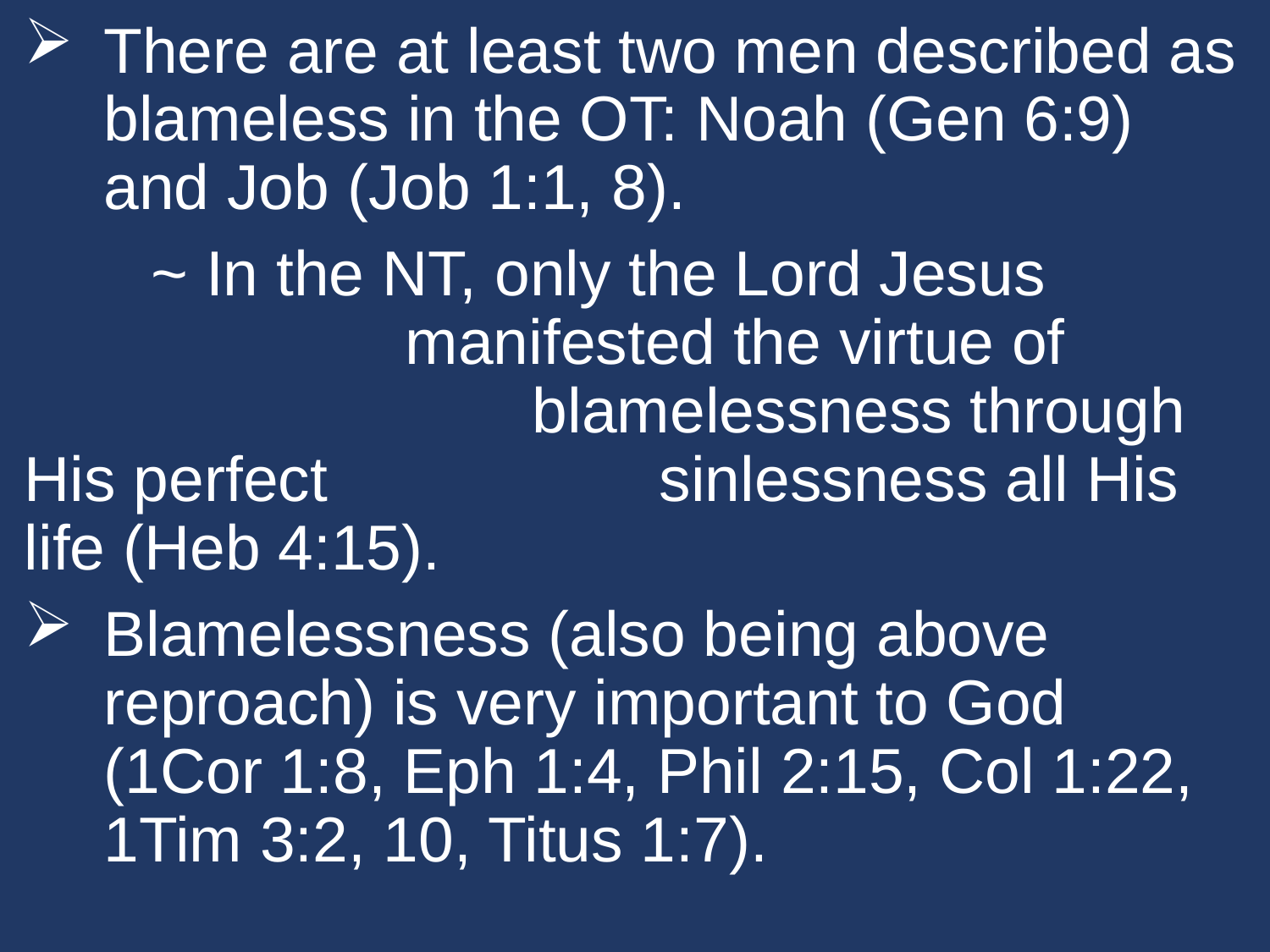

There are at least two men described as blameless in the OT: Noah (Gen 6:9) and Job (Job 1:1, 8).
	~ In the NT, only the Lord Jesus 				manifested the virtue of 					blamelessness through His perfect 			sinlessness all His life (Heb 4:15).
Blamelessness (also being above reproach) is very important to God (1Cor 1:8, Eph 1:4, Phil 2:15, Col 1:22, 1Tim 3:2, 10, Titus 1:7).